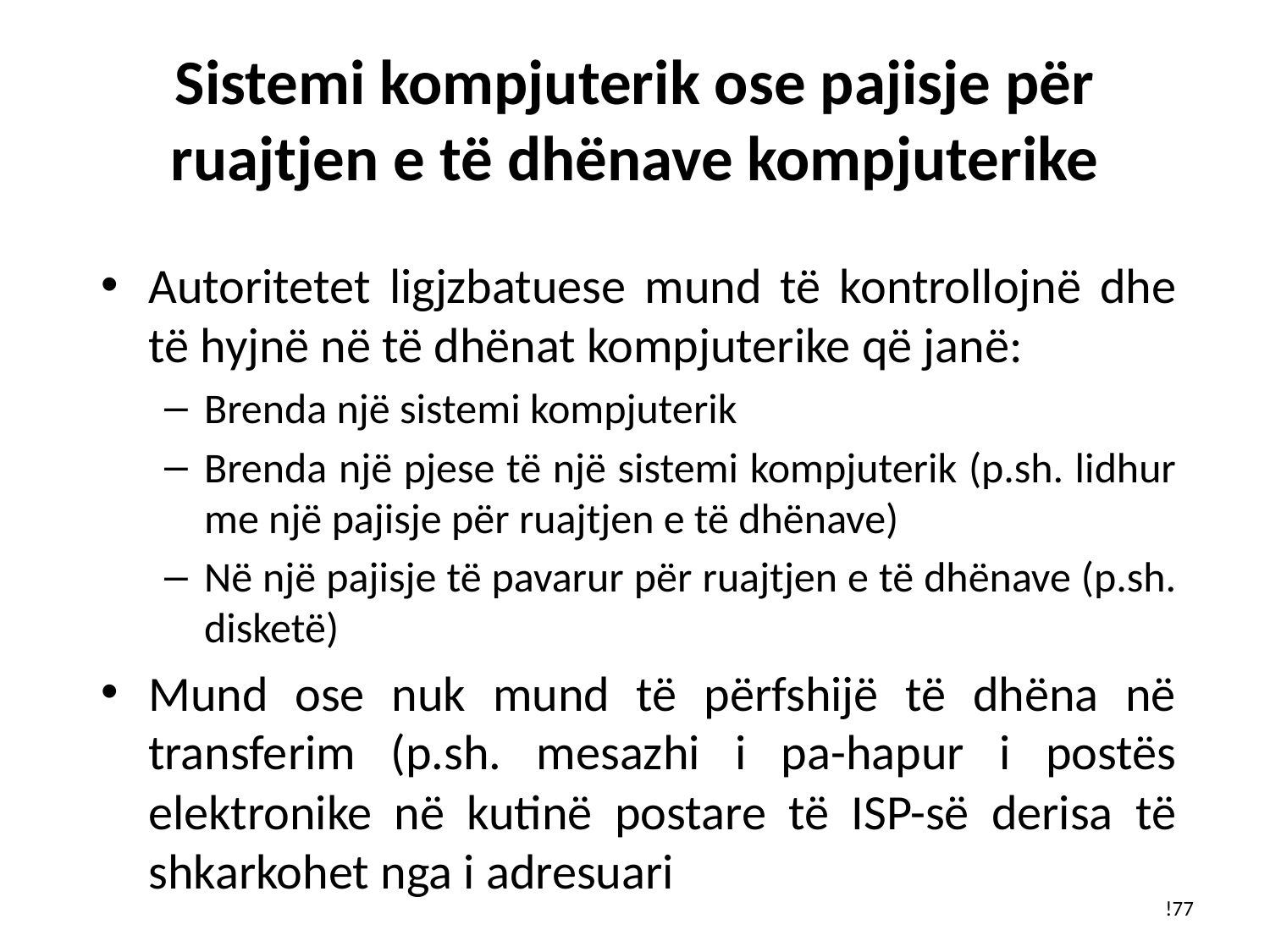

# Sistemi kompjuterik ose pajisje për ruajtjen e të dhënave kompjuterike
Autoritetet ligjzbatuese mund të kontrollojnë dhe të hyjnë në të dhënat kompjuterike që janë:
Brenda një sistemi kompjuterik
Brenda një pjese të një sistemi kompjuterik (p.sh. lidhur me një pajisje për ruajtjen e të dhënave)
Në një pajisje të pavarur për ruajtjen e të dhënave (p.sh. disketë)
Mund ose nuk mund të përfshijë të dhëna në transferim (p.sh. mesazhi i pa-hapur i postës elektronike në kutinë postare të ISP-së derisa të shkarkohet nga i adresuari
!77